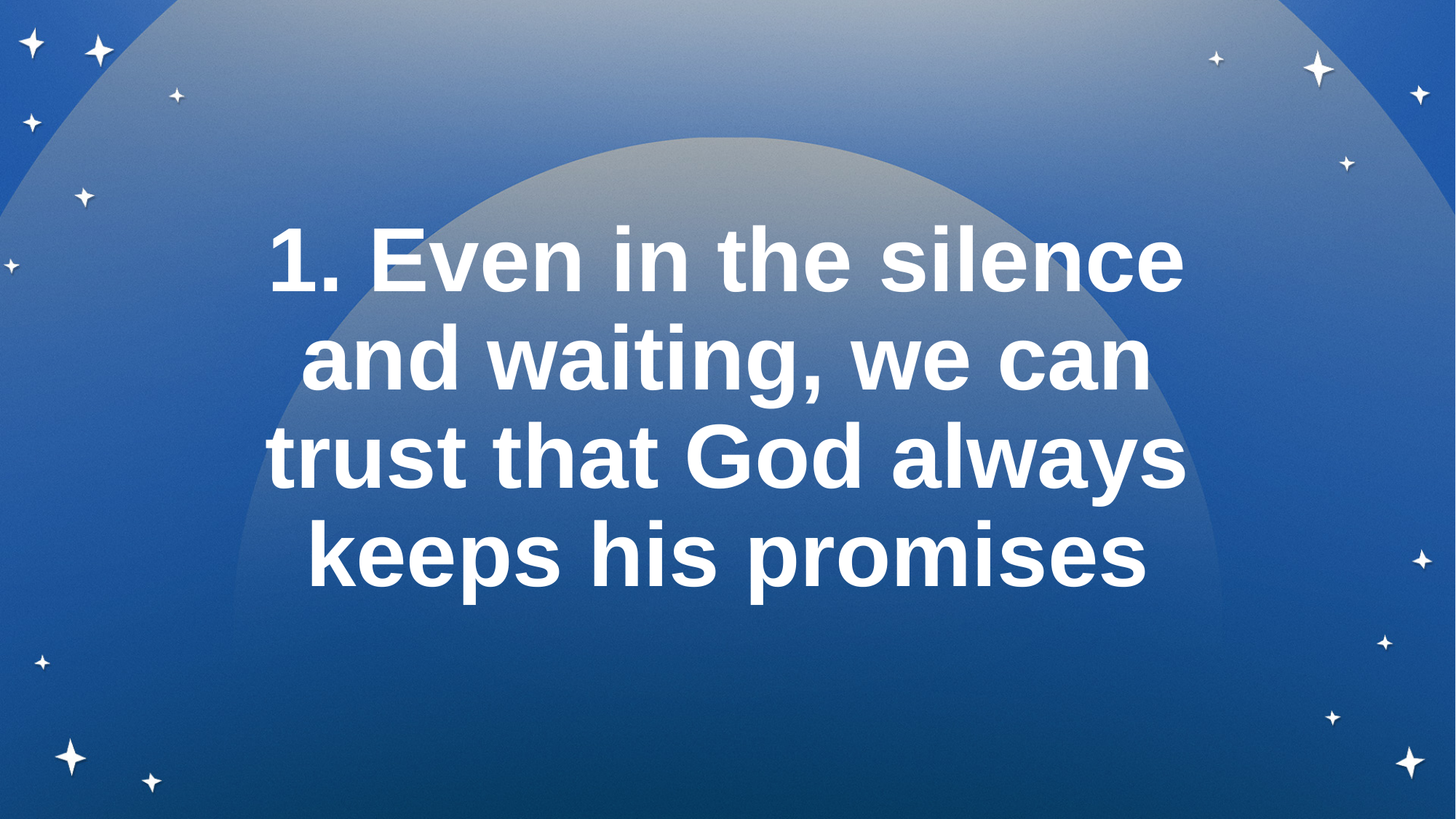

# 1. Even in the silence and waiting, we can trust that God always keeps his promises​